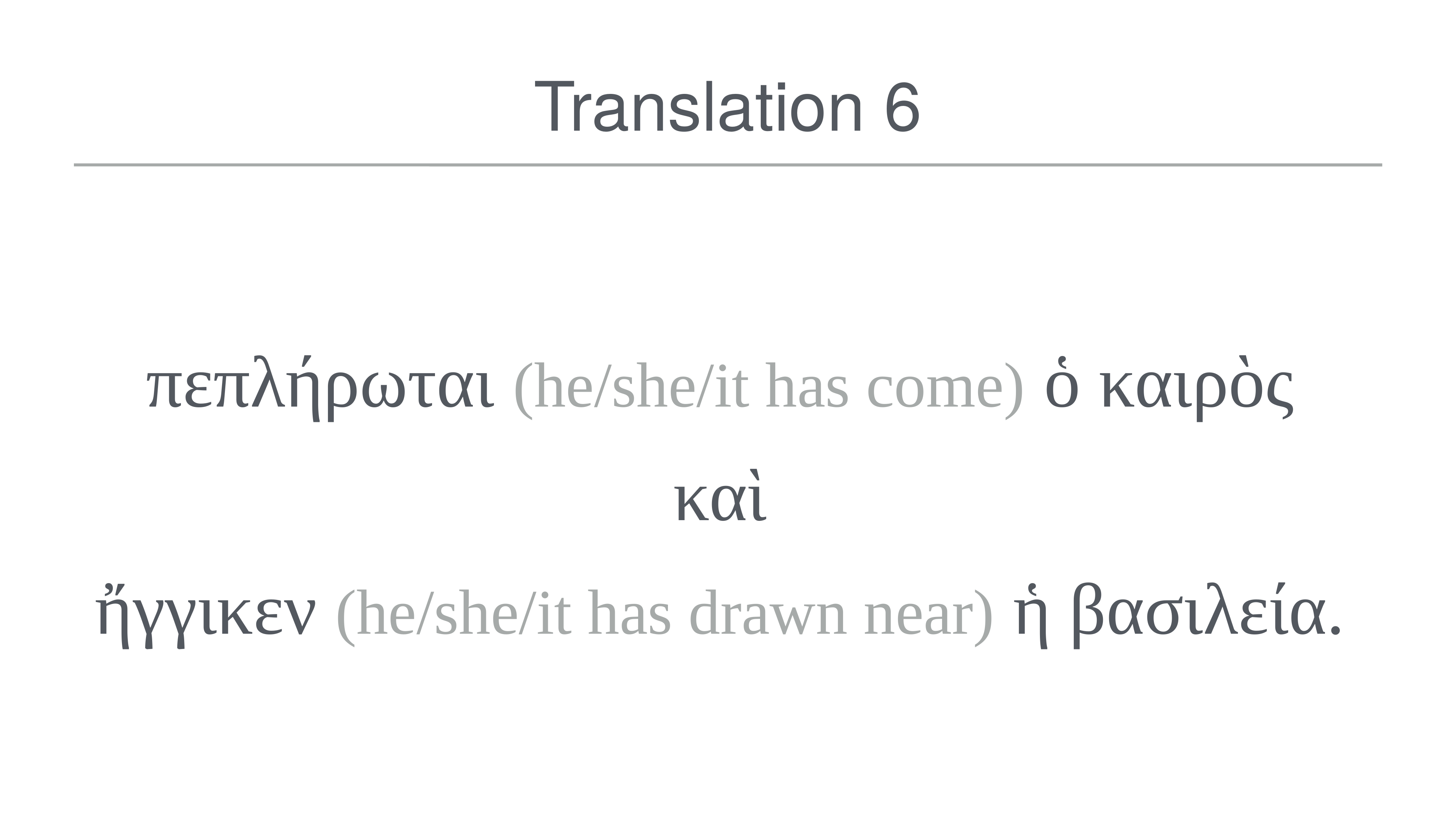

# Translation 6
πεπλήρωται (he/she/it has come) ὁ καιρὸς
καὶ
ἤγγικεν (he/she/it has drawn near) ἡ βασιλεία.